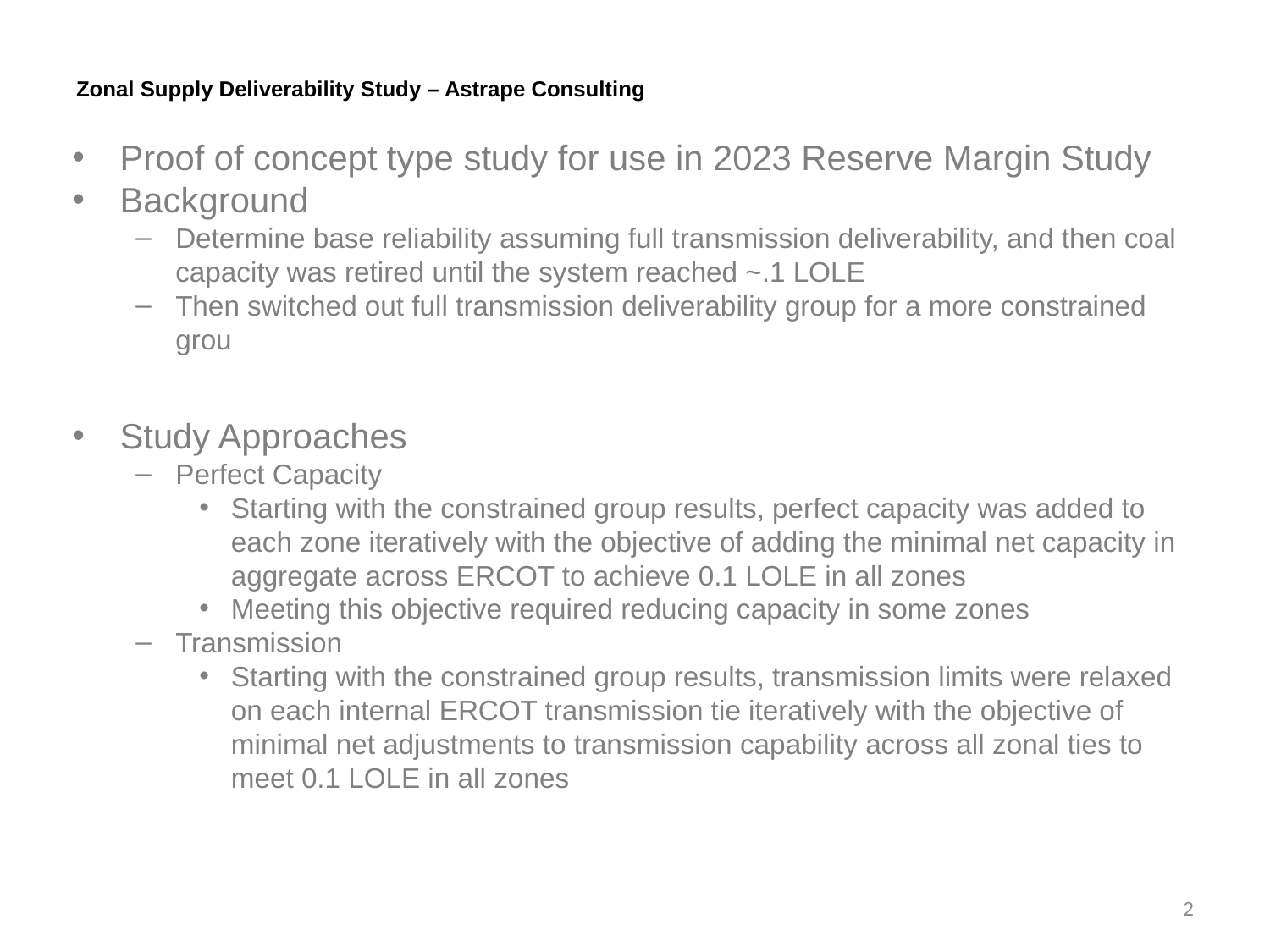

# Zonal Supply Deliverability Study – Astrape Consulting
Proof of concept type study for use in 2023 Reserve Margin Study
Background
Determine base reliability assuming full transmission deliverability, and then coal capacity was retired until the system reached ~.1 LOLE
Then switched out full transmission deliverability group for a more constrained grou

Study Approaches
Perfect Capacity
Starting with the constrained group results, perfect capacity was added to each zone iteratively with the objective of adding the minimal net capacity in aggregate across ERCOT to achieve 0.1 LOLE in all zones
Meeting this objective required reducing capacity in some zones
Transmission
Starting with the constrained group results, transmission limits were relaxed on each internal ERCOT transmission tie iteratively with the objective of minimal net adjustments to transmission capability across all zonal ties to meet 0.1 LOLE in all zones

2